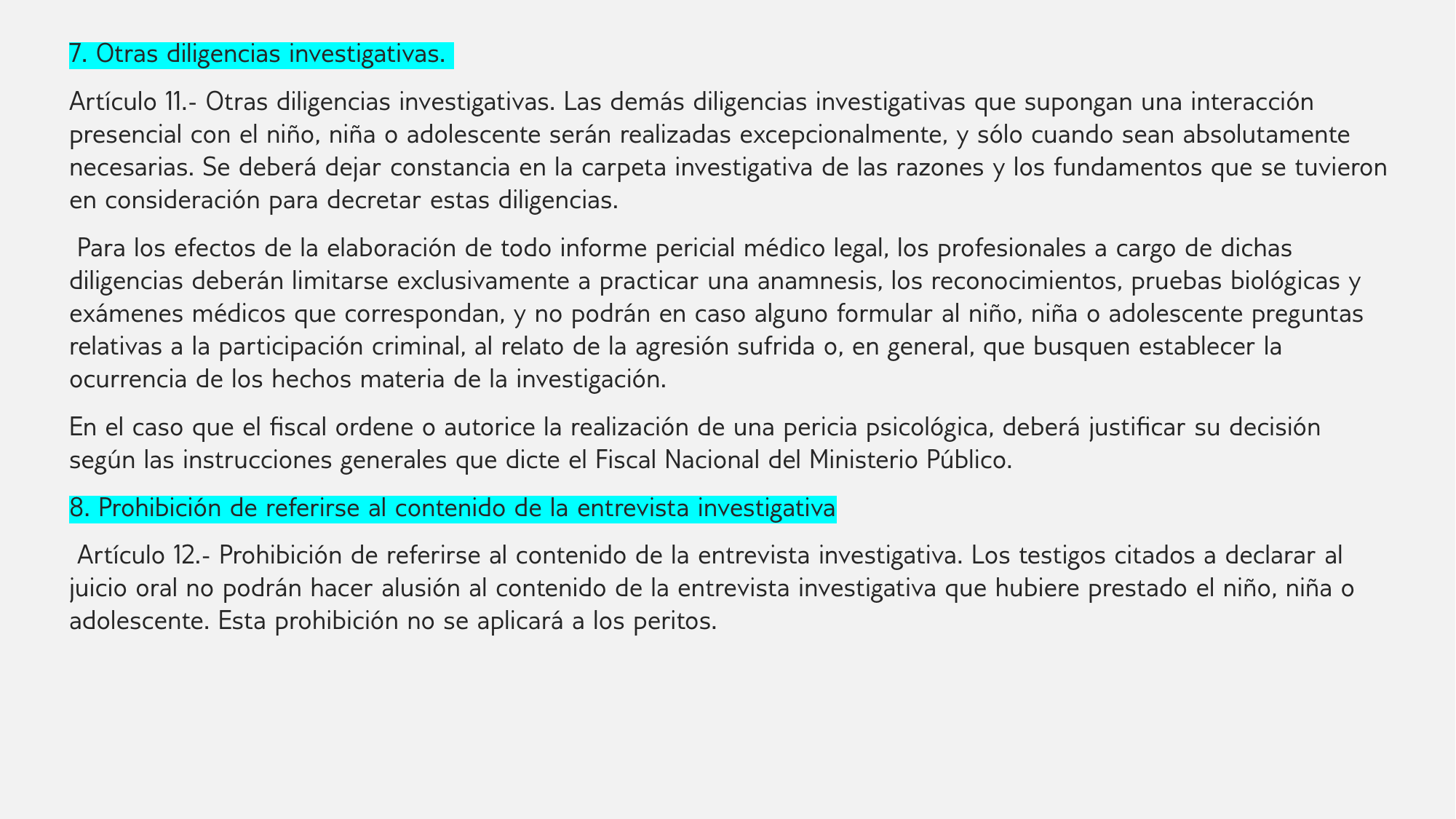

7. Otras diligencias investigativas.
Artículo 11.- Otras diligencias investigativas. Las demás diligencias investigativas que supongan una interacción presencial con el niño, niña o adolescente serán realizadas excepcionalmente, y sólo cuando sean absolutamente necesarias. Se deberá dejar constancia en la carpeta investigativa de las razones y los fundamentos que se tuvieron en consideración para decretar estas diligencias.
 Para los efectos de la elaboración de todo informe pericial médico legal, los profesionales a cargo de dichas diligencias deberán limitarse exclusivamente a practicar una anamnesis, los reconocimientos, pruebas biológicas y exámenes médicos que correspondan, y no podrán en caso alguno formular al niño, niña o adolescente preguntas relativas a la participación criminal, al relato de la agresión sufrida o, en general, que busquen establecer la ocurrencia de los hechos materia de la investigación.
En el caso que el fiscal ordene o autorice la realización de una pericia psicológica, deberá justificar su decisión según las instrucciones generales que dicte el Fiscal Nacional del Ministerio Público.
8. Prohibición de referirse al contenido de la entrevista investigativa
 Artículo 12.- Prohibición de referirse al contenido de la entrevista investigativa. Los testigos citados a declarar al juicio oral no podrán hacer alusión al contenido de la entrevista investigativa que hubiere prestado el niño, niña o adolescente. Esta prohibición no se aplicará a los peritos.